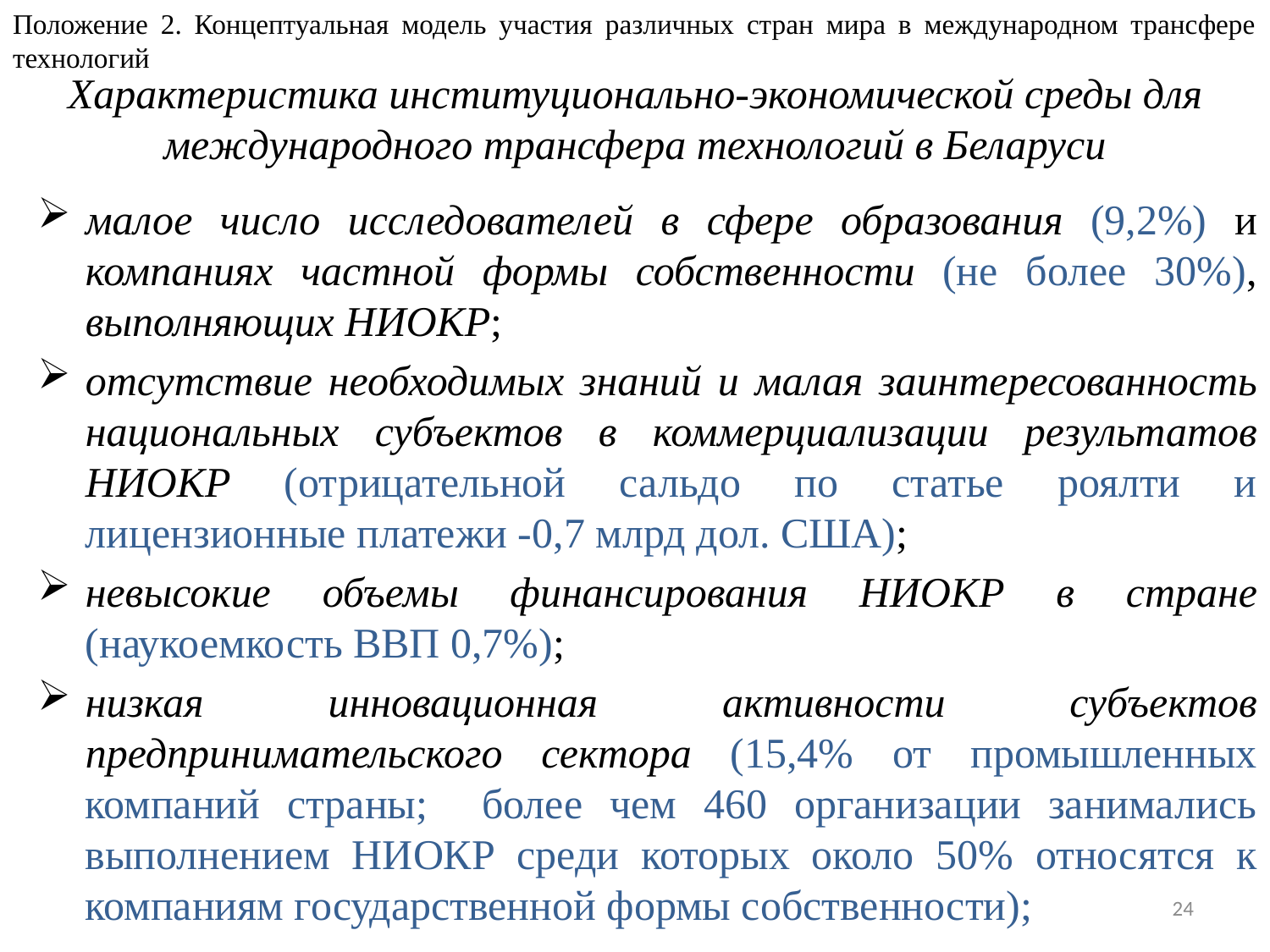

Положение 2. Концептуальная модель участия различных стран мира в международном трансфере технологий
# Характеристика институционально-экономической среды для международного трансфера технологий в Беларуси
малое число исследователей в сфере образования (9,2%) и компаниях частной формы собственности (не более 30%), выполняющих НИОКР;
отсутствие необходимых знаний и малая заинтересованность национальных субъектов в коммерциализации результатов НИОКР (отрицательной сальдо по статье роялти и лицензионные платежи -0,7 млрд дол. США);
невысокие объемы финансирования НИОКР в стране (наукоемкость ВВП 0,7%);
низкая инновационная активности субъектов предпринимательского сектора (15,4% от промышленных компаний страны;  более чем 460 организации занимались выполнением НИОКР среди которых около 50% относятся к компаниям государственной формы собственности);
24